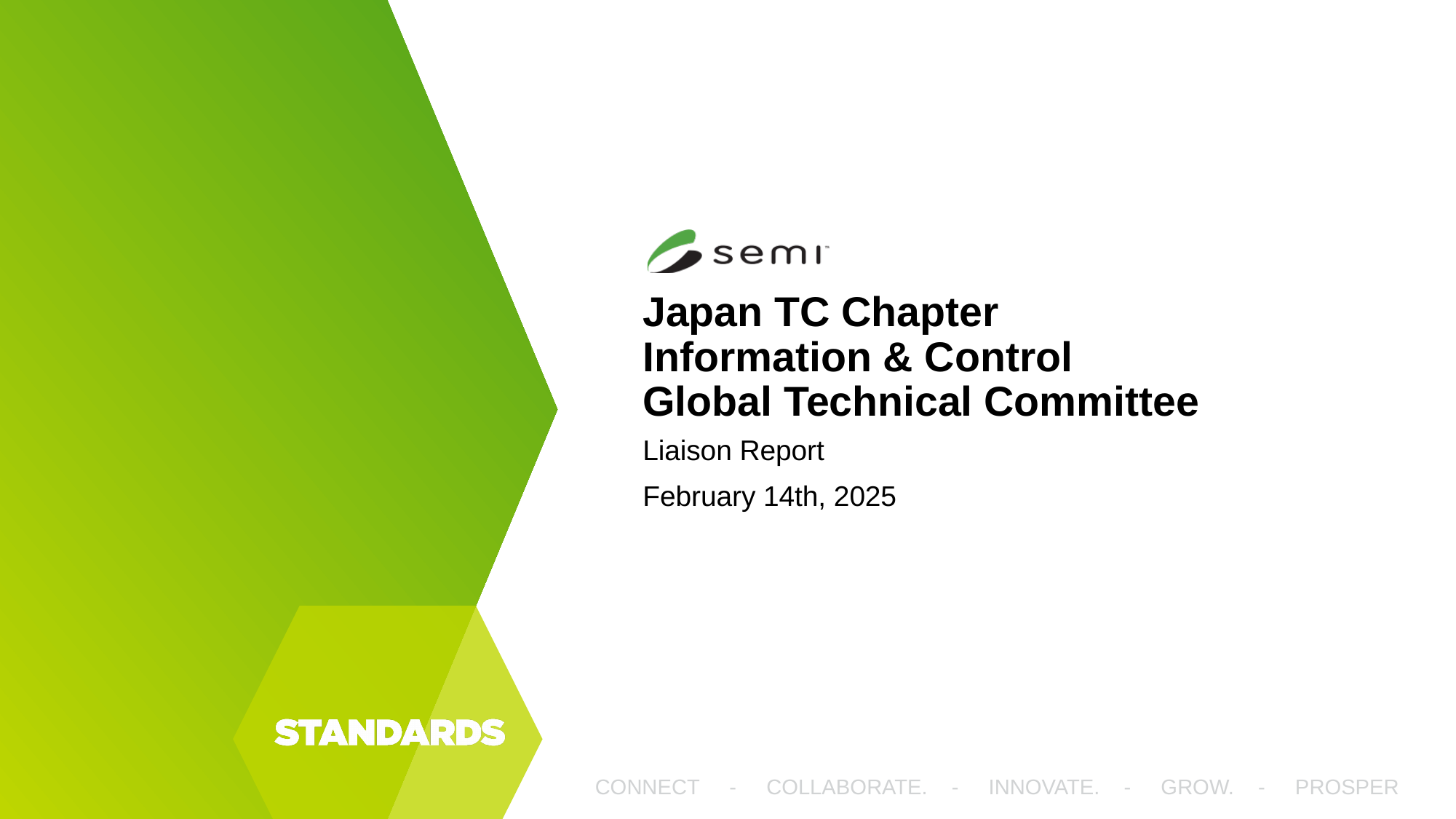

# Japan TC Chapter Information & Control Global Technical Committee
Liaison Report
February 14th, 2025